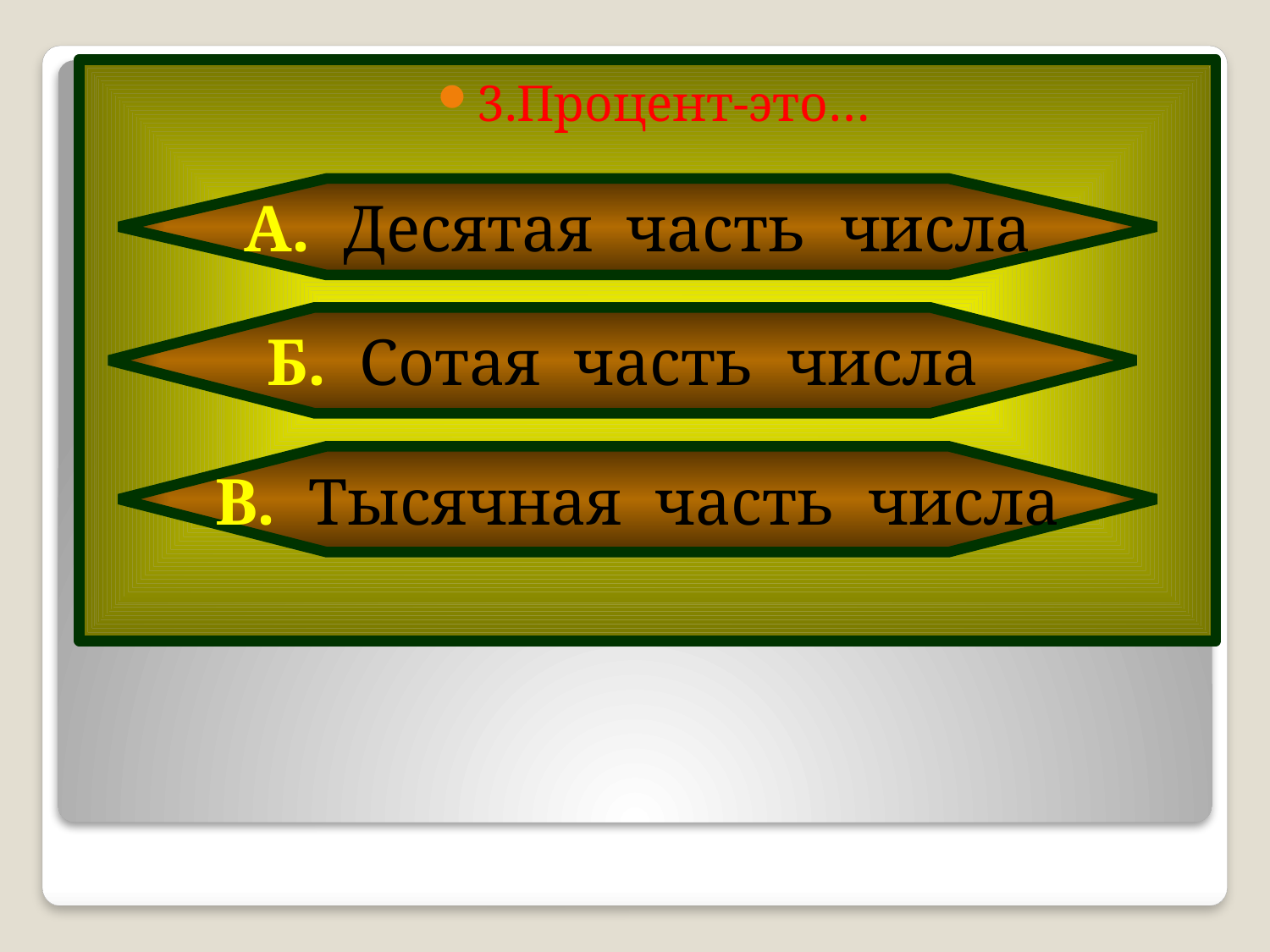

3.Процент-это…

А.  Десятая  часть  числа
Б.  Сотая  часть  числа
В.  Тысячная  часть  числа
#